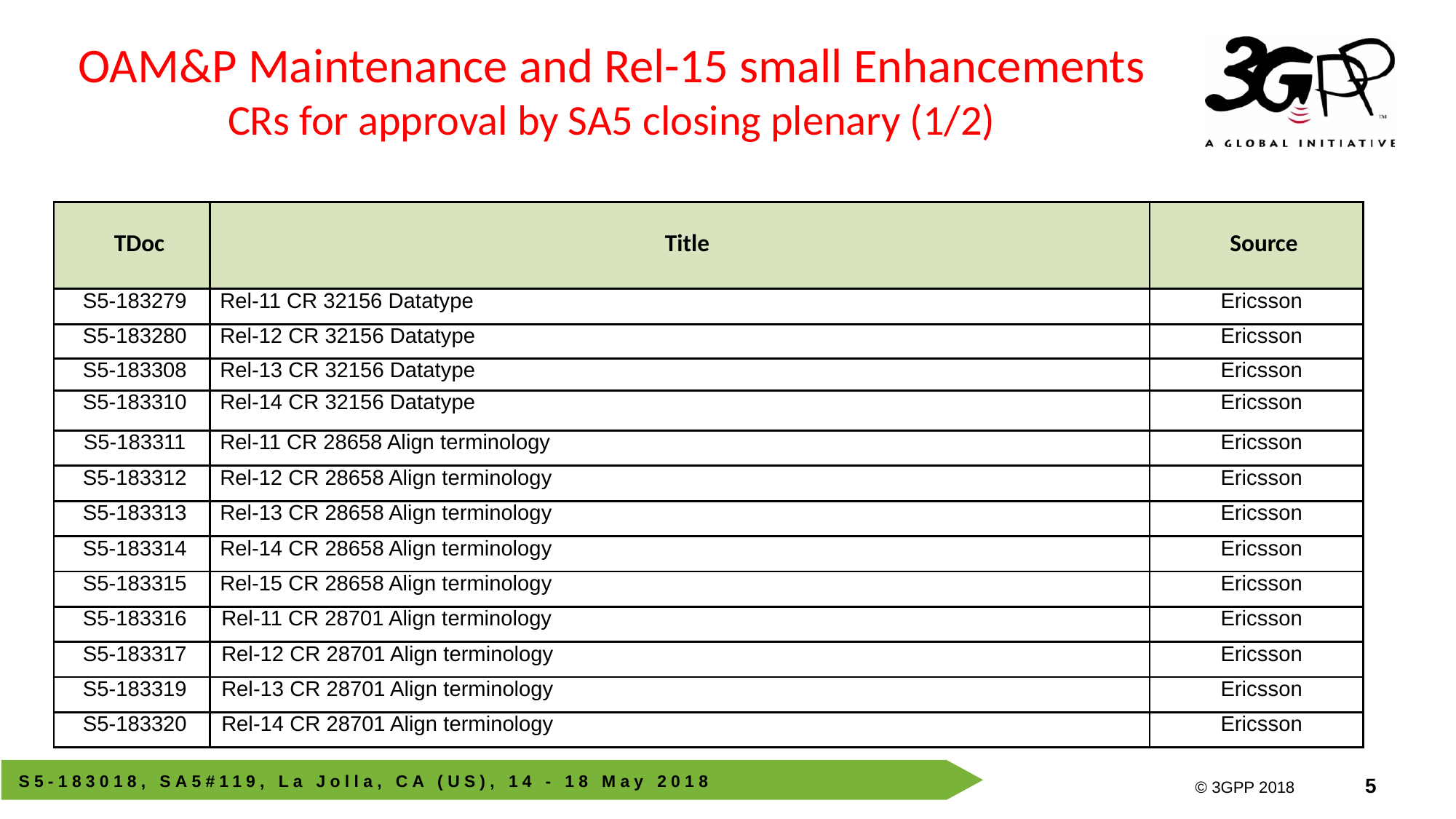

OAM&P Maintenance and Rel-15 small Enhancements
CRs for approval by SA5 closing plenary (1/2)
| TDoc | Title | Source |
| --- | --- | --- |
| S5‑183279 | Rel-11 CR 32156 Datatype | Ericsson |
| S5‑183280 | Rel-12 CR 32156 Datatype | Ericsson |
| S5‑183308 | Rel-13 CR 32156 Datatype | Ericsson |
| S5‑183310 | Rel-14 CR 32156 Datatype | Ericsson |
| S5‑183311 | Rel-11 CR 28658 Align terminology | Ericsson |
| S5‑183312 | Rel-12 CR 28658 Align terminology | Ericsson |
| S5‑183313 | Rel-13 CR 28658 Align terminology | Ericsson |
| S5‑183314 | Rel-14 CR 28658 Align terminology | Ericsson |
| S5‑183315 | Rel-15 CR 28658 Align terminology | Ericsson |
| S5‑183316 | Rel-11 CR 28701 Align terminology | Ericsson |
| S5‑183317 | Rel-12 CR 28701 Align terminology | Ericsson |
| S5‑183319 | Rel-13 CR 28701 Align terminology | Ericsson |
| S5‑183320 | Rel-14 CR 28701 Align terminology | Ericsson |